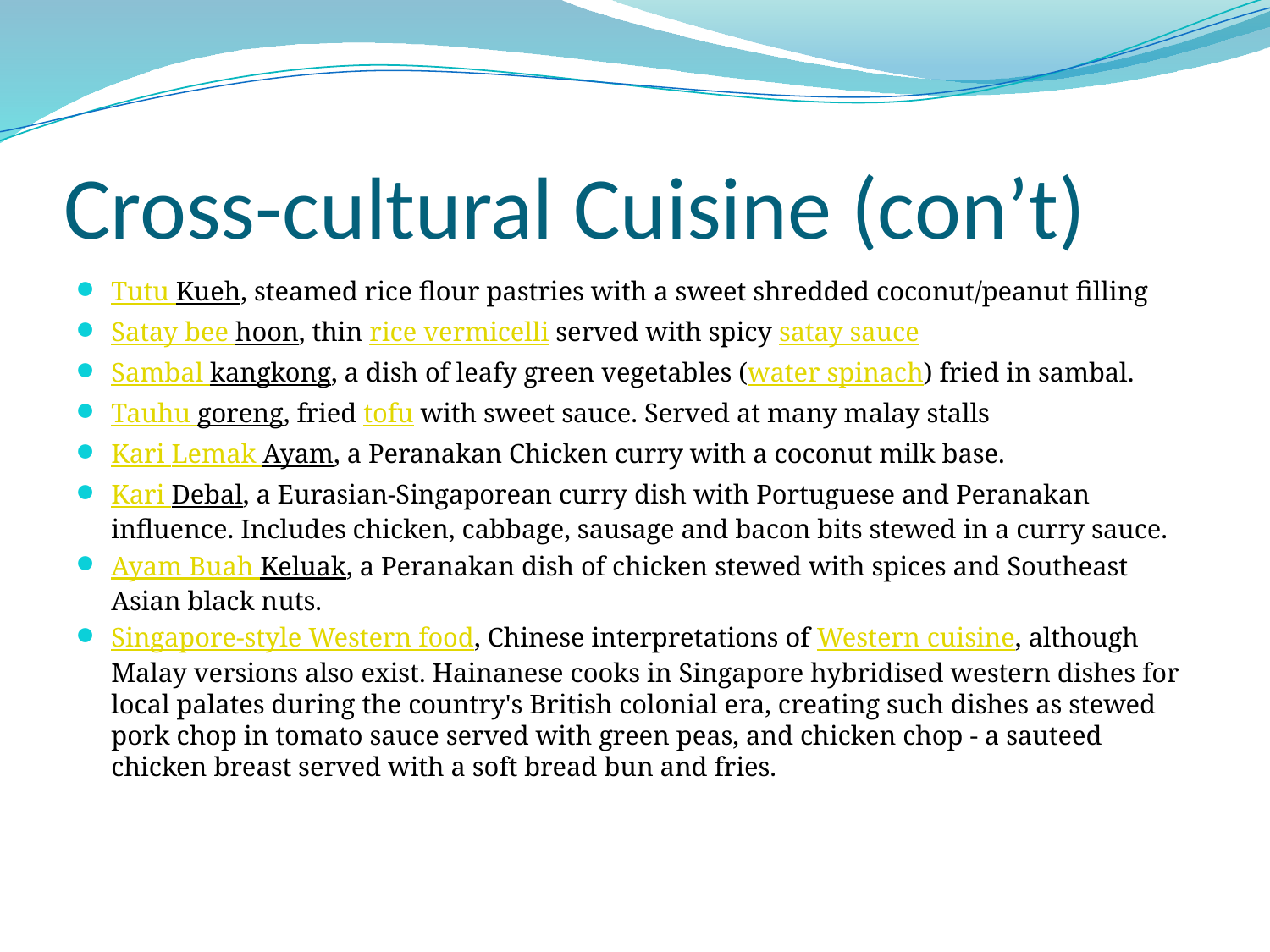

# Cross-cultural Cuisine (con’t)
Tutu Kueh, steamed rice flour pastries with a sweet shredded coconut/peanut filling
Satay bee hoon, thin rice vermicelli served with spicy satay sauce
Sambal kangkong, a dish of leafy green vegetables (water spinach) fried in sambal.
Tauhu goreng, fried tofu with sweet sauce. Served at many malay stalls
Kari Lemak Ayam, a Peranakan Chicken curry with a coconut milk base.
Kari Debal, a Eurasian-Singaporean curry dish with Portuguese and Peranakan influence. Includes chicken, cabbage, sausage and bacon bits stewed in a curry sauce.
Ayam Buah Keluak, a Peranakan dish of chicken stewed with spices and Southeast Asian black nuts.
Singapore-style Western food, Chinese interpretations of Western cuisine, although Malay versions also exist. Hainanese cooks in Singapore hybridised western dishes for local palates during the country's British colonial era, creating such dishes as stewed pork chop in tomato sauce served with green peas, and chicken chop - a sauteed chicken breast served with a soft bread bun and fries.